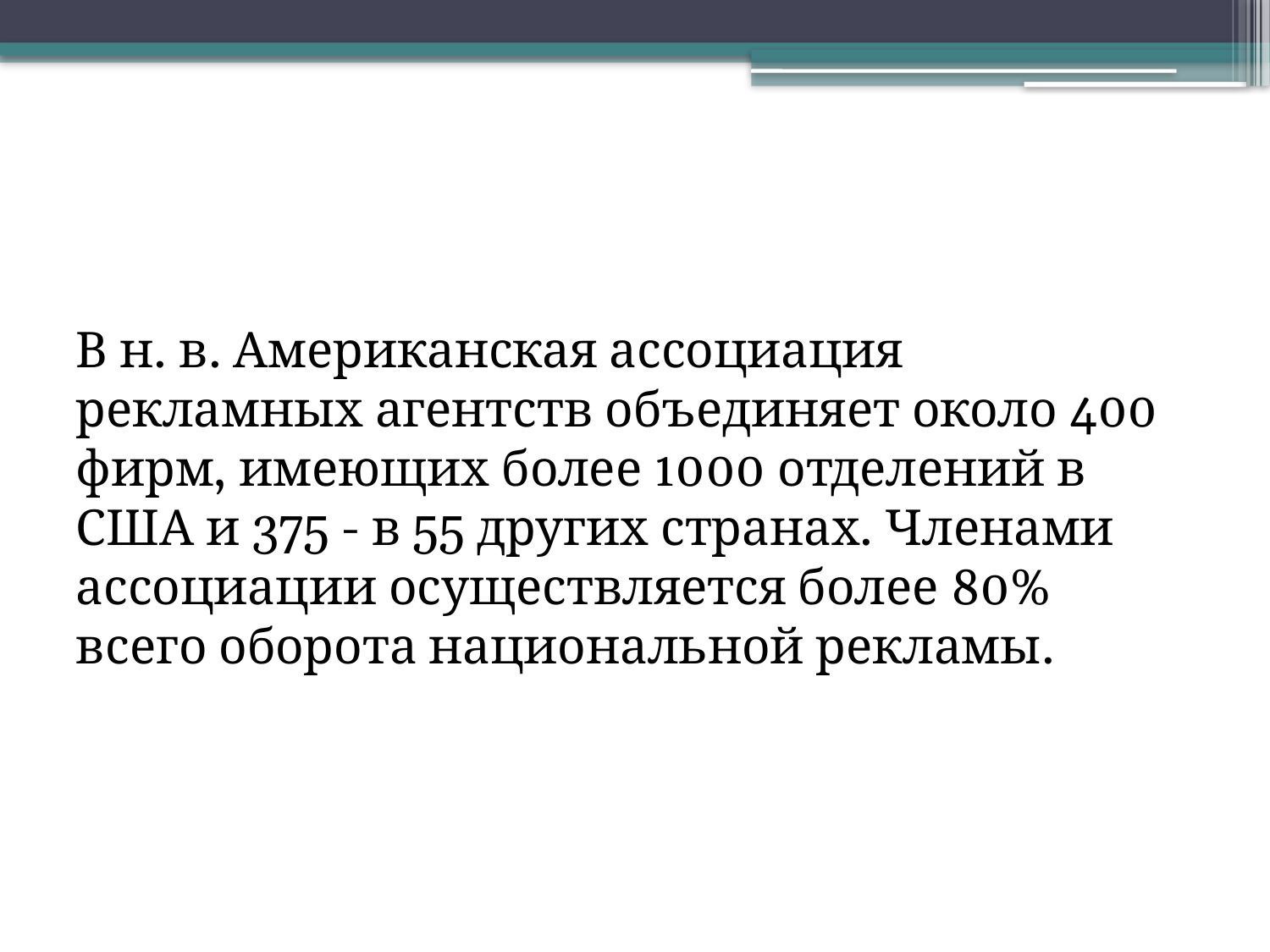

В н. в. Американская ассоциация рекламных агентств объединяет около 400 фирм, имеющих более 1000 отделений в США и 375 - в 55 других странах. Членами ассоциации осуществляется более 80% всего оборота национальной рекламы.